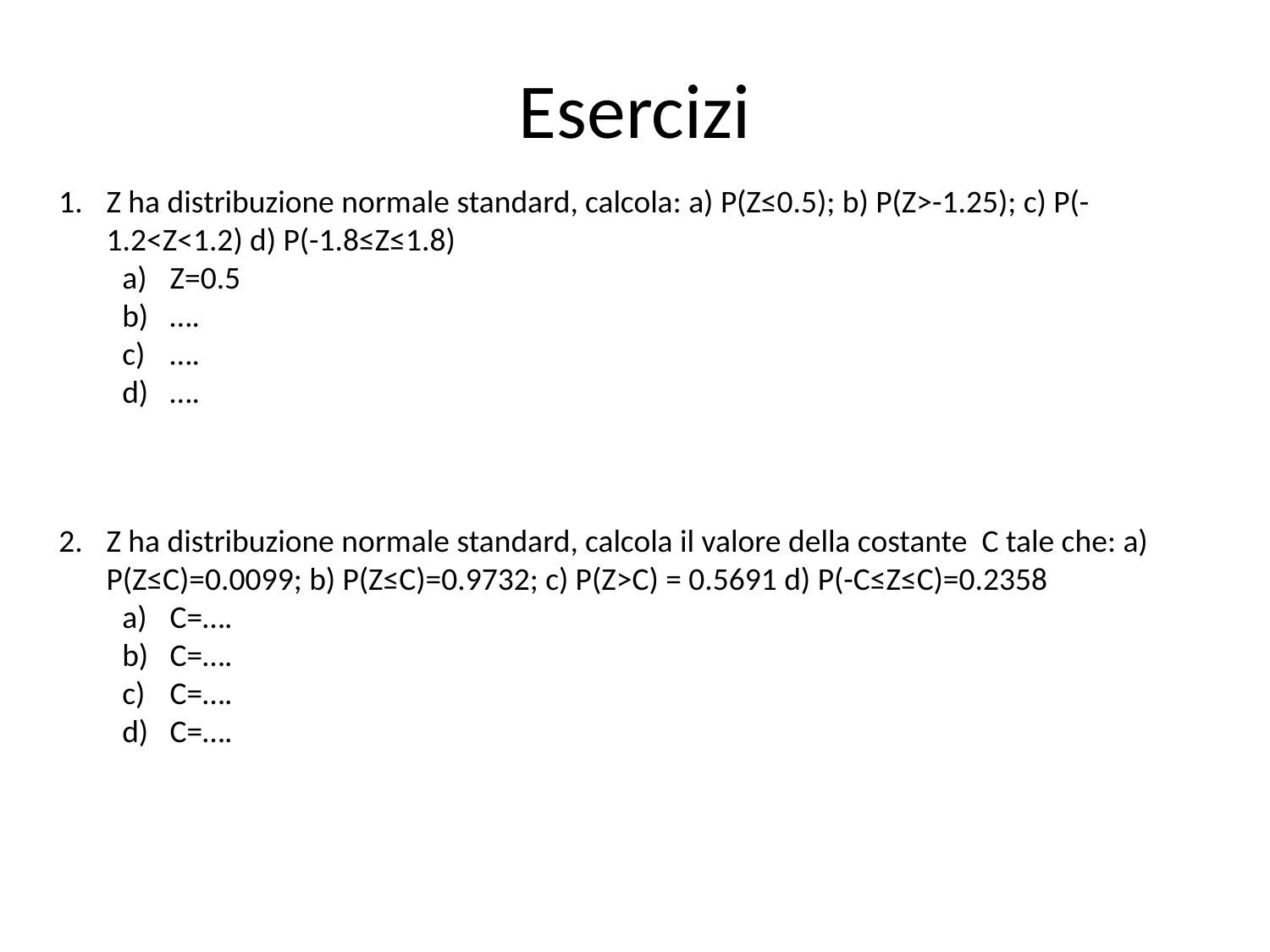

# Esercizi
Z ha distribuzione normale standard, calcola: a) P(Z≤0.5); b) P(Z>-1.25); c) P(-1.2<Z<1.2) d) P(-1.8≤Z≤1.8)
Z=0.5
….
….
….
Z ha distribuzione normale standard, calcola il valore della costante  C tale che: a) P(Z≤C)=0.0099; b) P(Z≤C)=0.9732; c) P(Z>C) = 0.5691 d) P(-C≤Z≤C)=0.2358
C=….
C=….
C=….
C=….